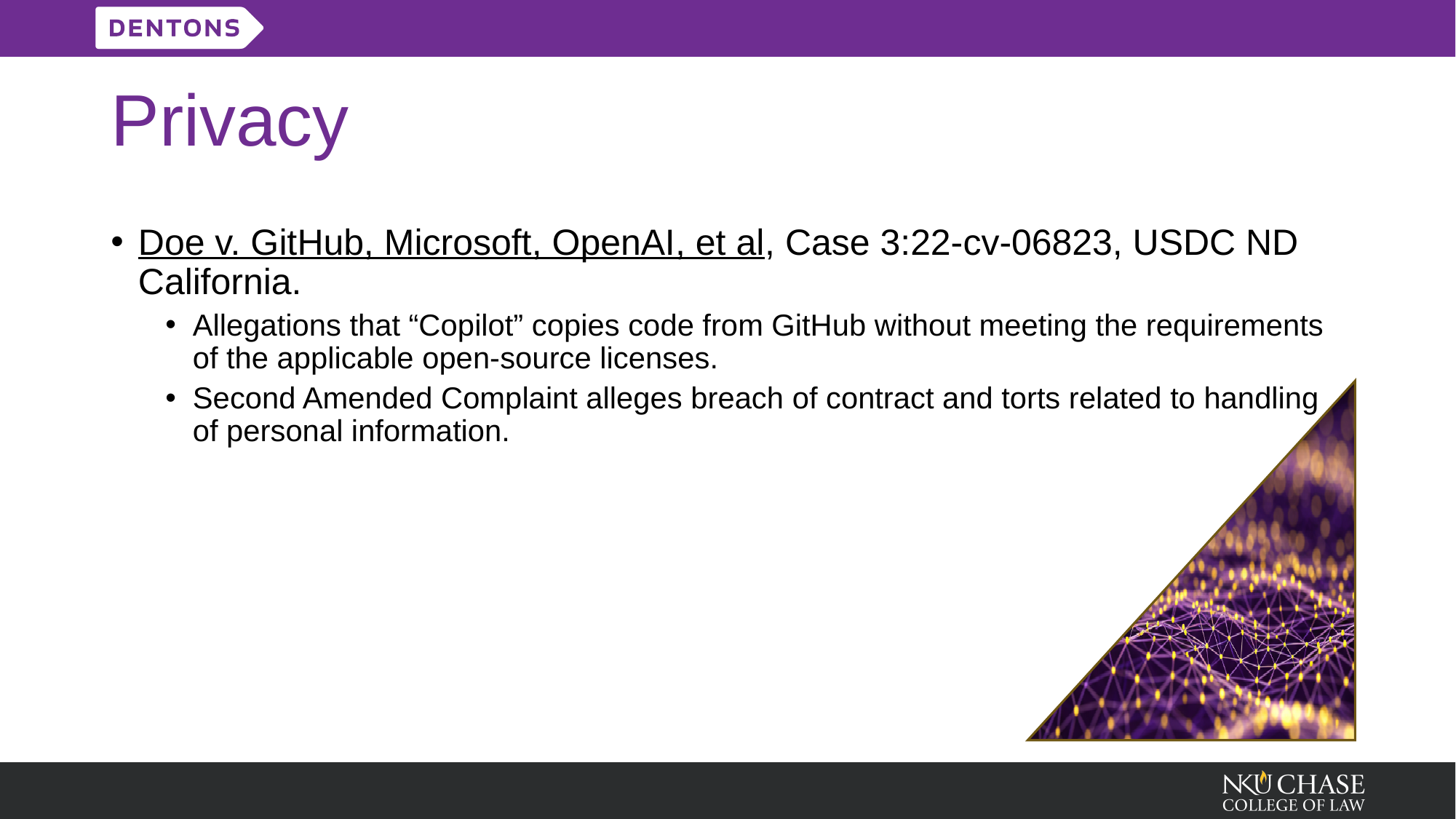

# Privacy
Doe v. GitHub, Microsoft, OpenAI, et al, Case 3:22-cv-06823, USDC ND California.
Allegations that “Copilot” copies code from GitHub without meeting the requirements of the applicable open-source licenses.
Second Amended Complaint alleges breach of contract and torts related to handling of personal information.